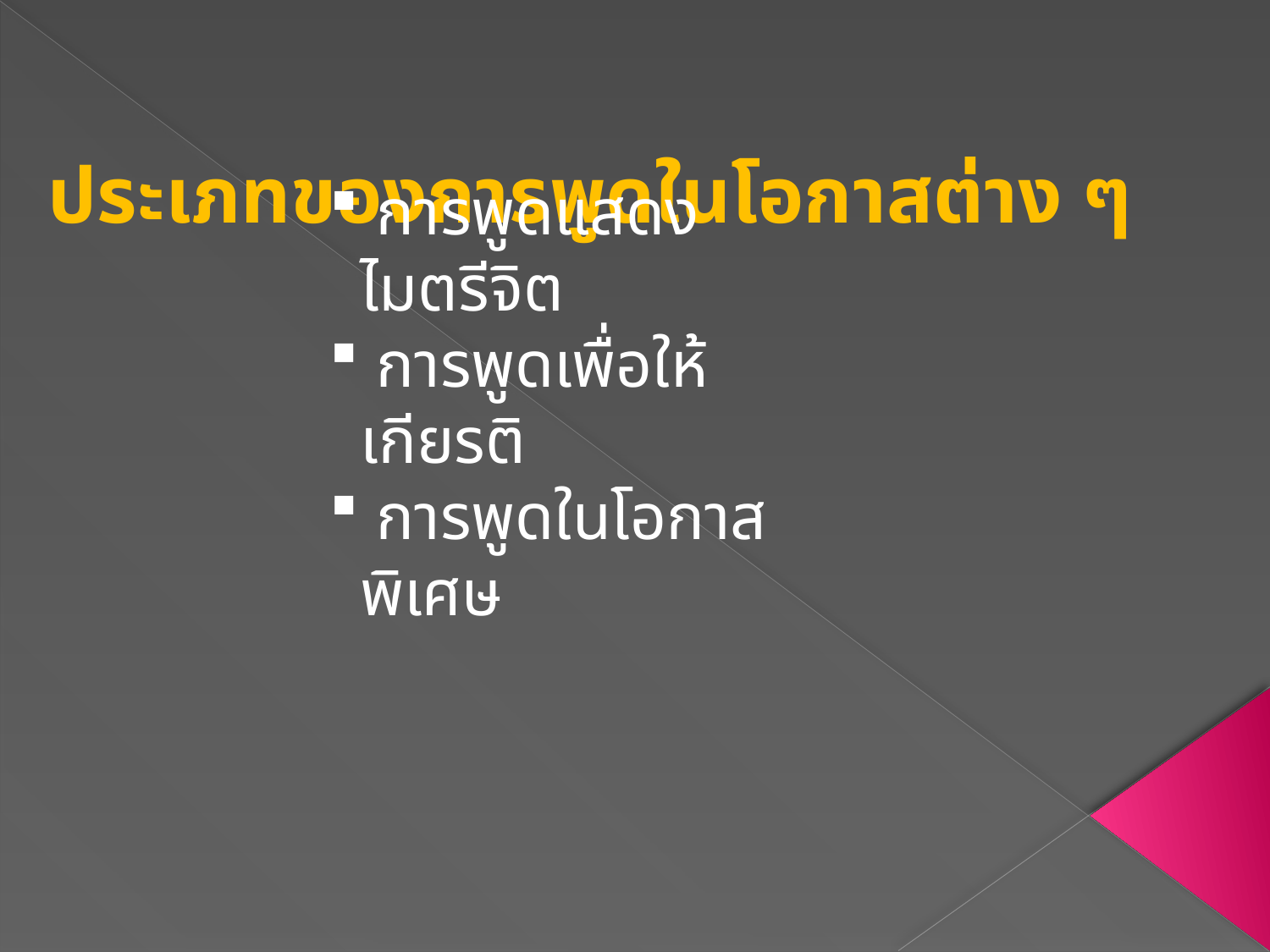

ประเภทของการพูดในโอกาสต่าง ๆ
 การพูดแสดงไมตรีจิต
 การพูดเพื่อให้เกียรติ
 การพูดในโอกาสพิเศษ